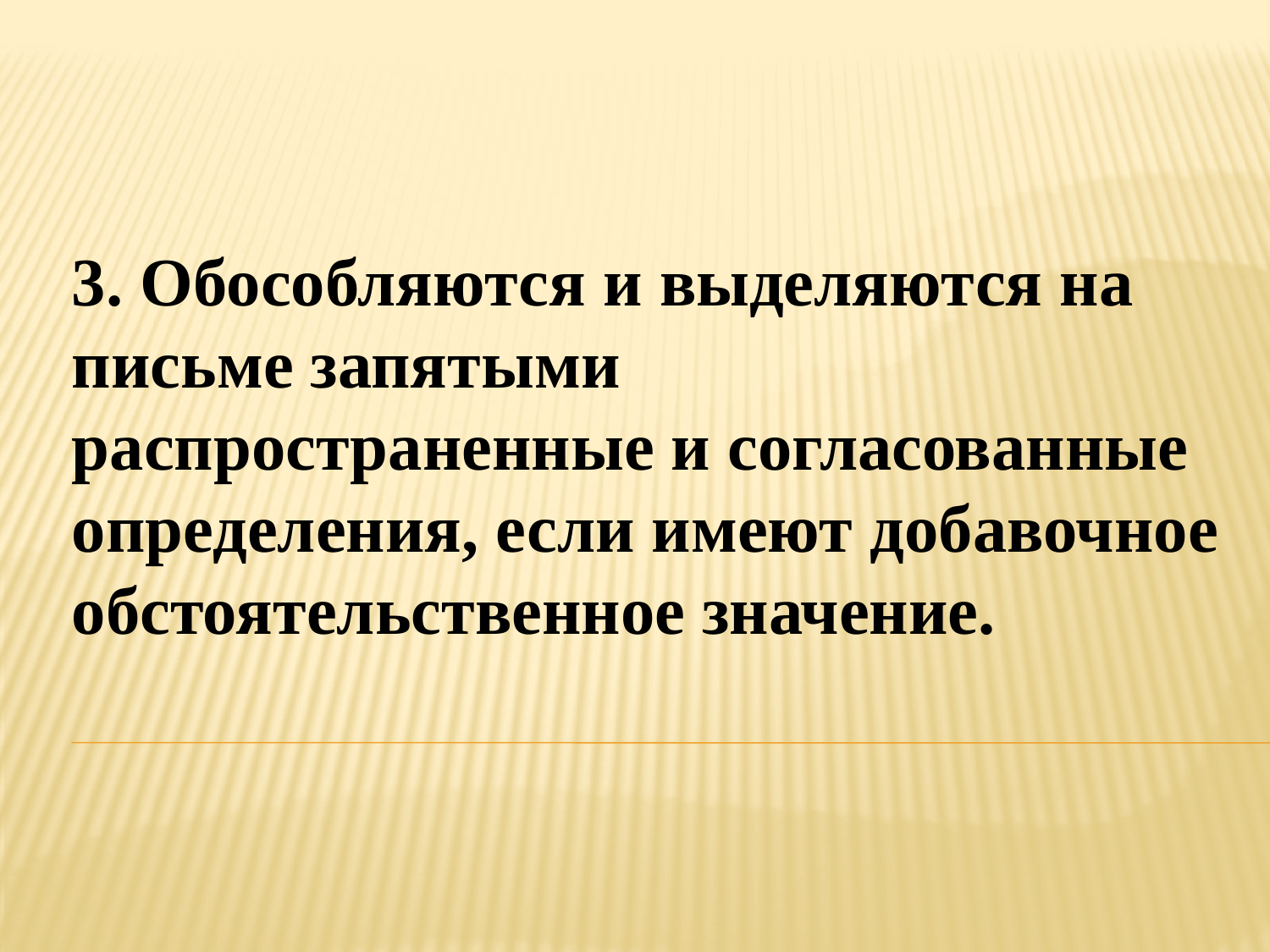

3. Обособляются и выделяются на письме запятыми распространенные и согласованные определения, если имеют добавочное обстоятельственное значение.